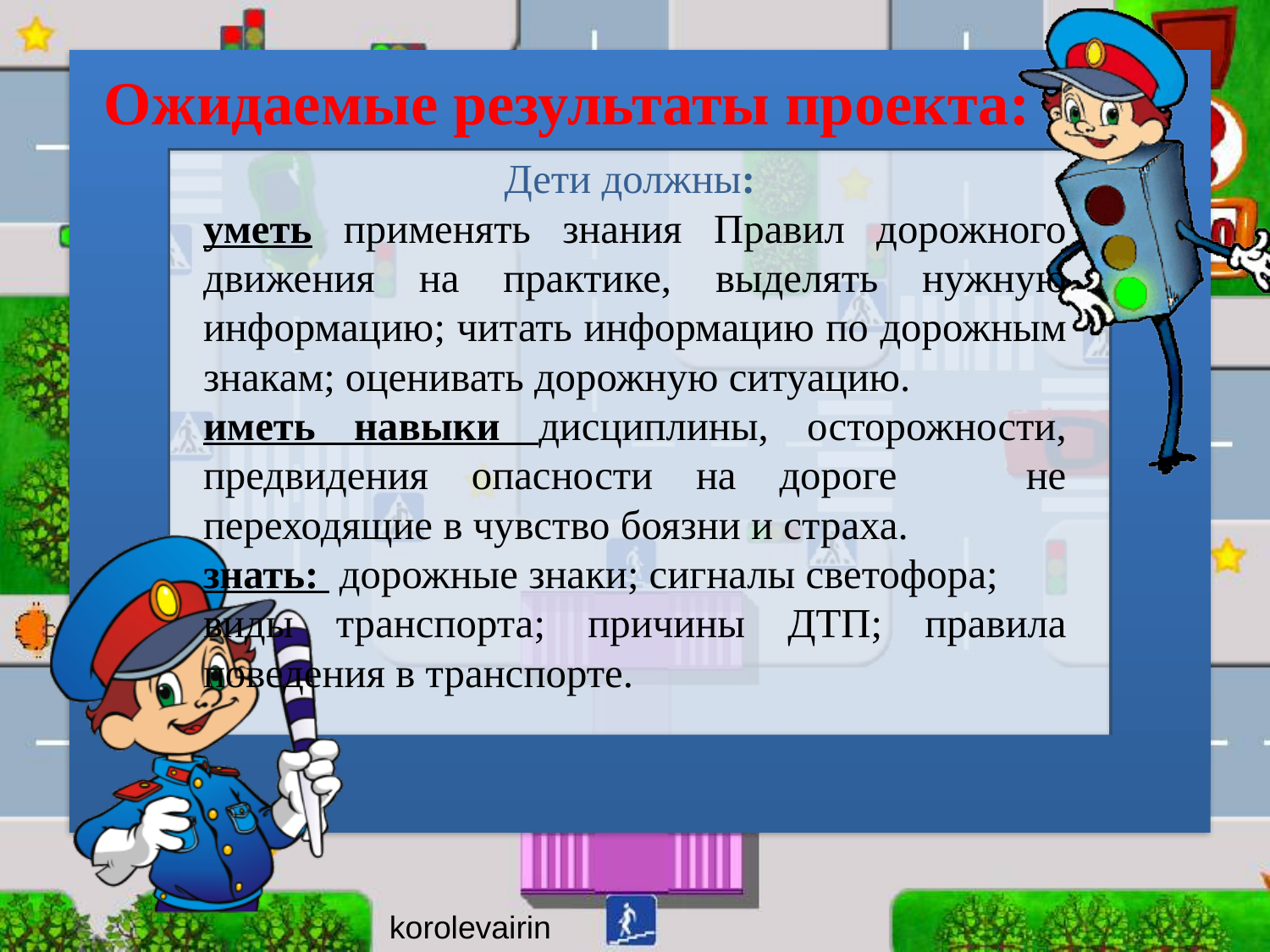

# Ожидаемые результаты проекта:
Дети должны:
уметь применять знания Правил дорожного движения на практике, выделять нужную информацию; читать информацию по дорожным знакам; оценивать дорожную ситуацию.
иметь навыки дисциплины, осторожности, предвидения опасности на дороге   не переходящие в чувство боязни и страха.
знать:  дорожные знаки; сигналы светофора;
виды транспорта; причины ДТП; правила поведения в транспорте.